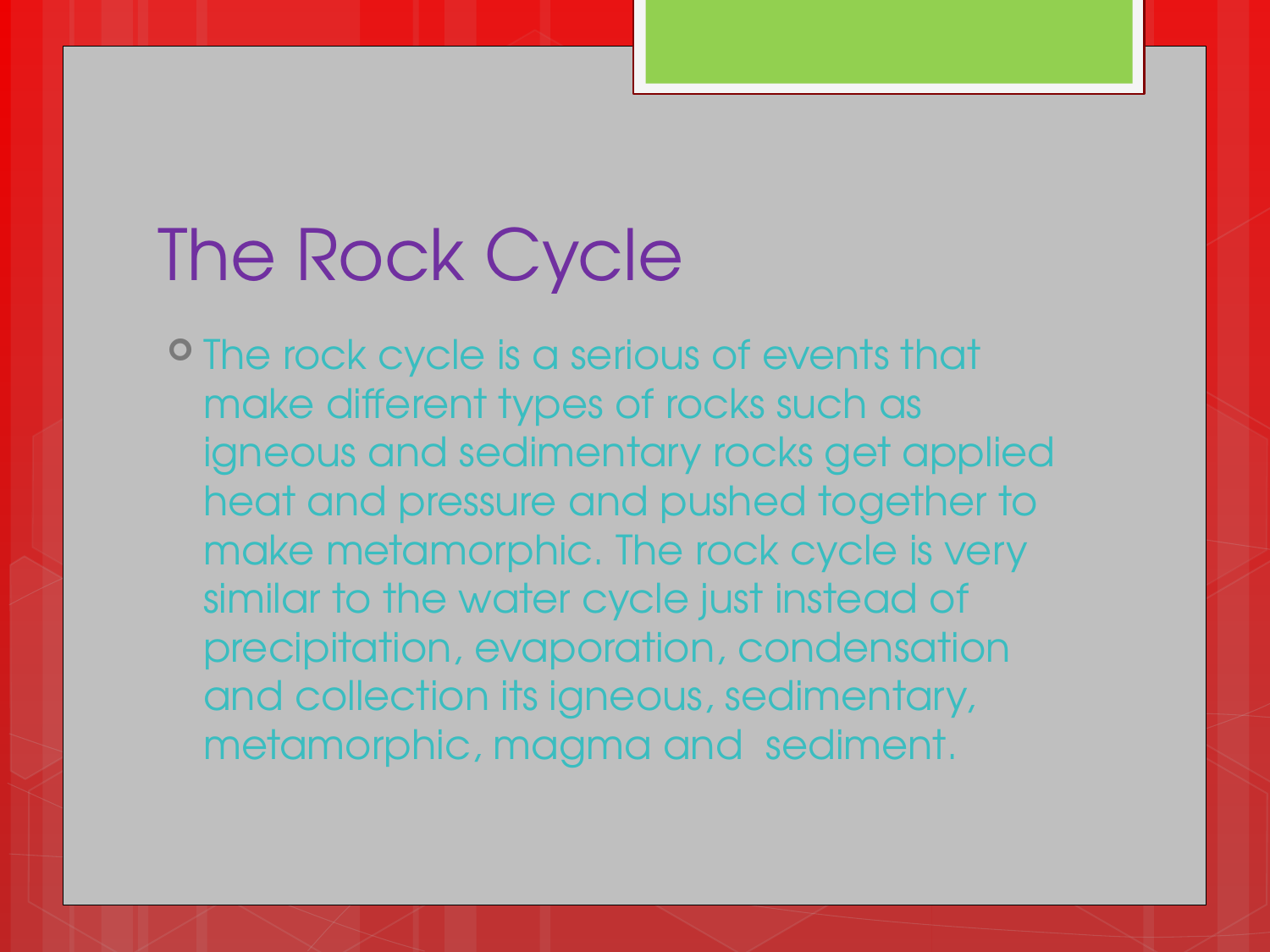

# The Rock Cycle
The rock cycle is a serious of events that make different types of rocks such as igneous and sedimentary rocks get applied heat and pressure and pushed together to make metamorphic. The rock cycle is very similar to the water cycle just instead of precipitation, evaporation, condensation and collection its igneous, sedimentary, metamorphic, magma and  sediment.